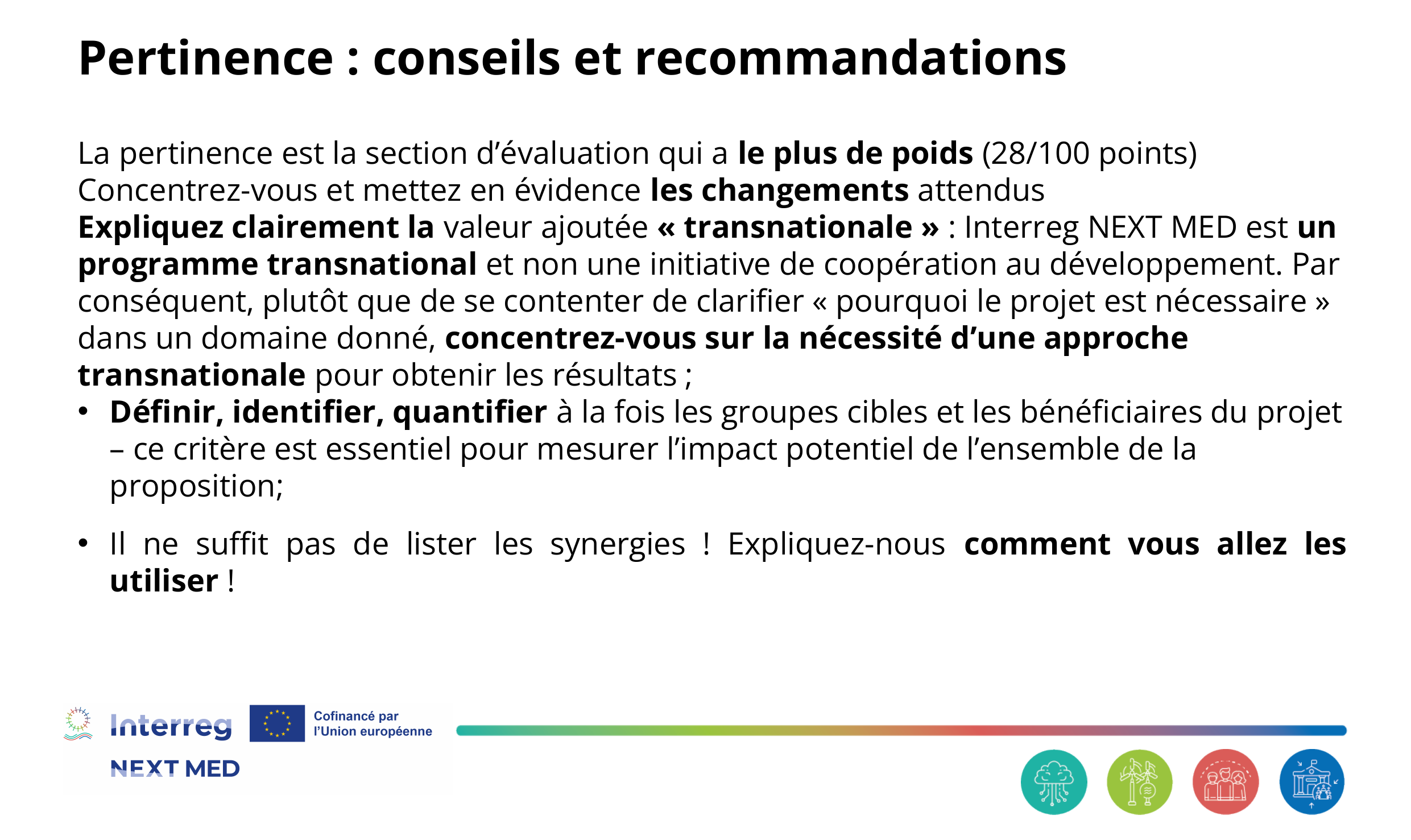

# Pertinence : conseils et recommandations
La pertinence est la section d’évaluation qui a le plus de poids (28/100 points)
Concentrez-vous et mettez en évidence les changements attendus
Expliquez clairement la valeur ajoutée « transnationale » : Interreg NEXT MED est un programme transnational et non une initiative de coopération au développement. Par conséquent, plutôt que de se contenter de clarifier « pourquoi le projet est nécessaire » dans un domaine donné, concentrez-vous sur la nécessité d’une approche transnationale pour obtenir les résultats ;
Définir, identifier, quantifier à la fois les groupes cibles et les bénéficiaires du projet – ce critère est essentiel pour mesurer l’impact potentiel de l’ensemble de la proposition;
Il ne suffit pas de lister les synergies ! Expliquez-nous comment vous allez les utiliser !